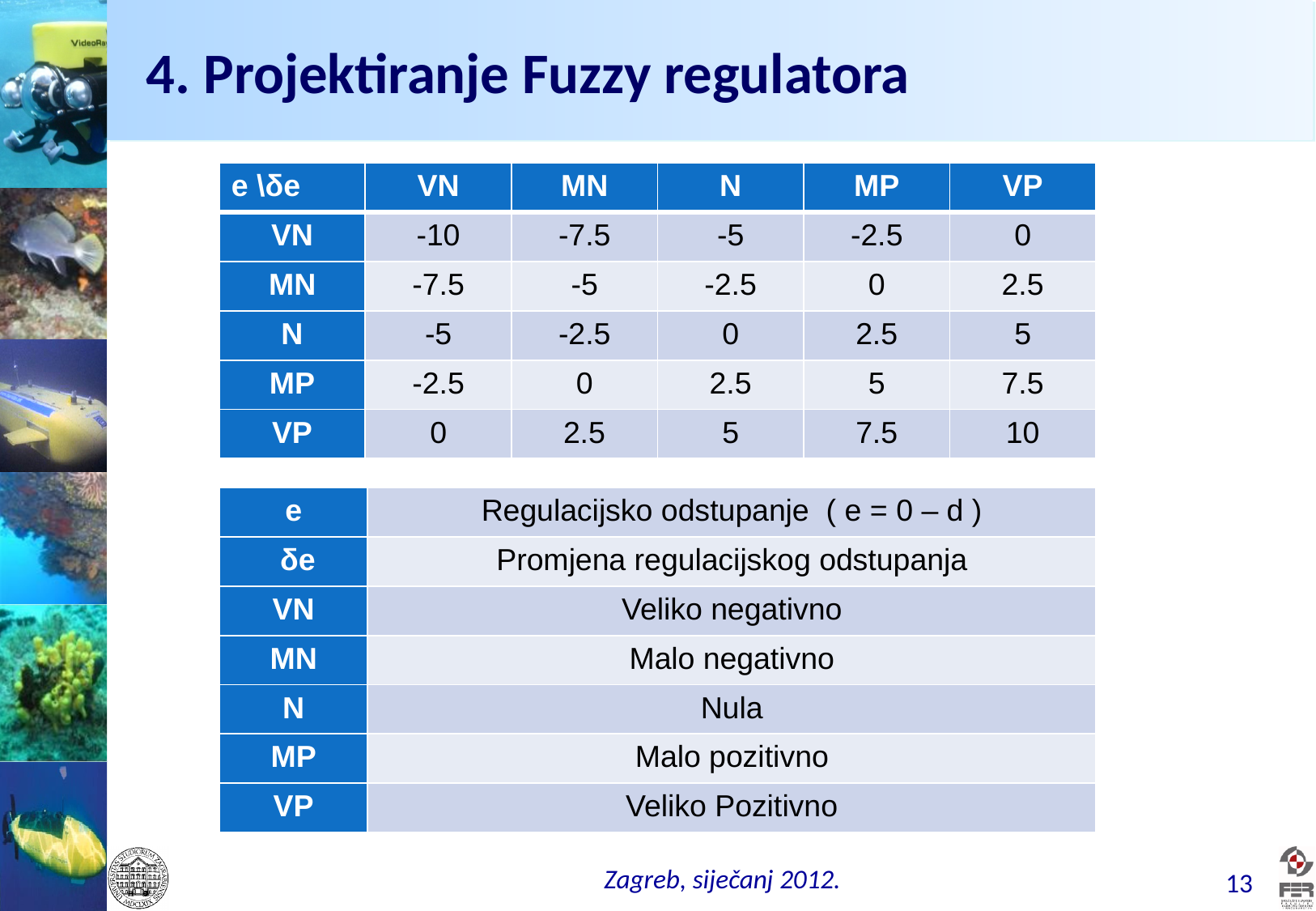

# 4. Projektiranje Fuzzy regulatora
| e \δe | VN | MN | N | MP | VP |
| --- | --- | --- | --- | --- | --- |
| VN | -10 | -7.5 | -5 | -2.5 | 0 |
| MN | -7.5 | -5 | -2.5 | 0 | 2.5 |
| N | -5 | -2.5 | 0 | 2.5 | 5 |
| MP | -2.5 | 0 | 2.5 | 5 | 7.5 |
| VP | 0 | 2.5 | 5 | 7.5 | 10 |
| e | Regulacijsko odstupanje ( e = 0 – d ) |
| --- | --- |
| δe | Promjena regulacijskog odstupanja |
| VN | Veliko negativno |
| MN | Malo negativno |
| N | Nula |
| MP | Malo pozitivno |
| VP | Veliko Pozitivno |